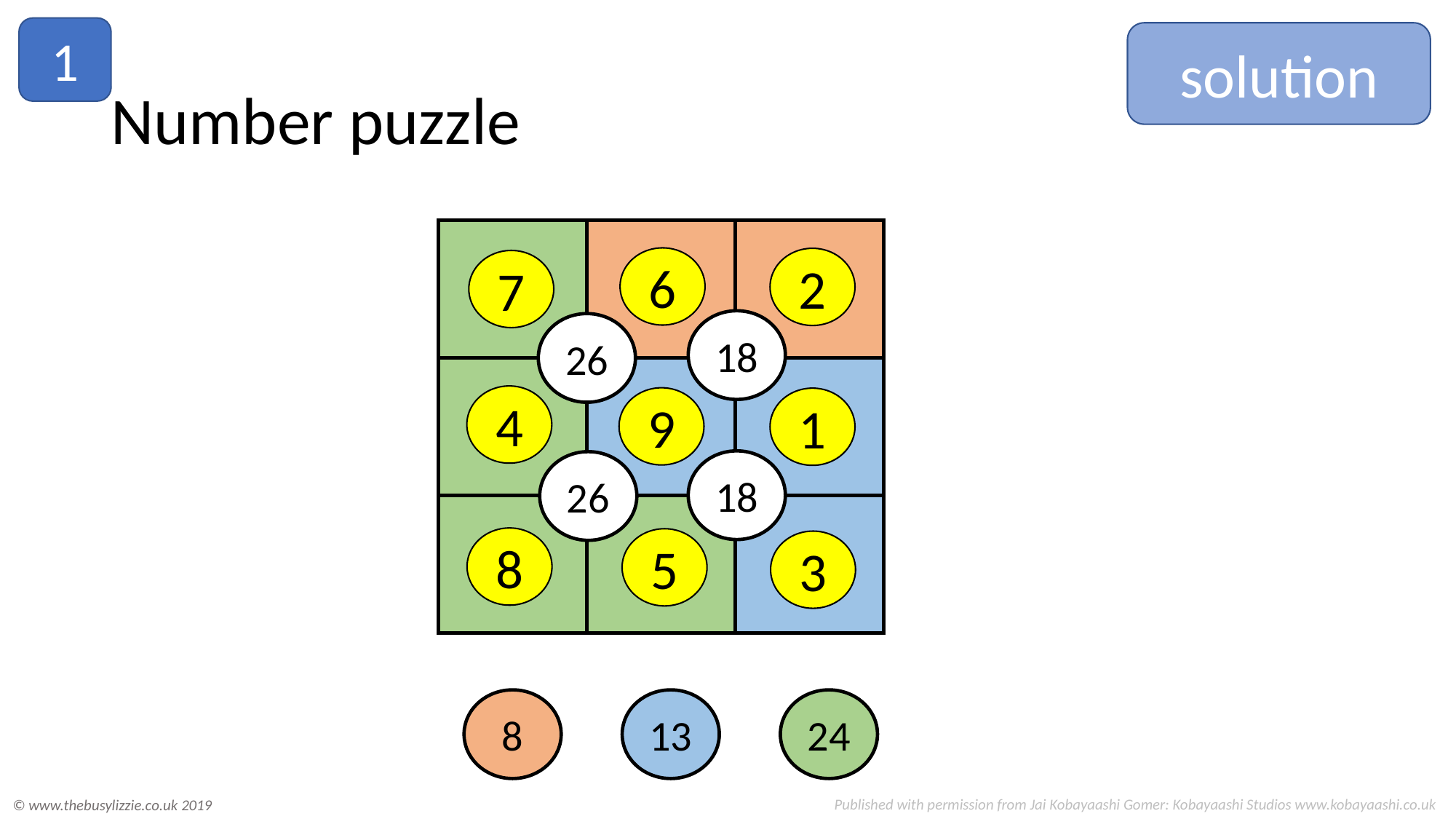

1
solution
# Number puzzle

18
26

18
26

8
13
24
6
2
7
4
9
1
8
5
3
Published with permission from Jai Kobayaashi Gomer: Kobayaashi Studios www.kobayaashi.co.uk
© www.thebusylizzie.co.uk 2019